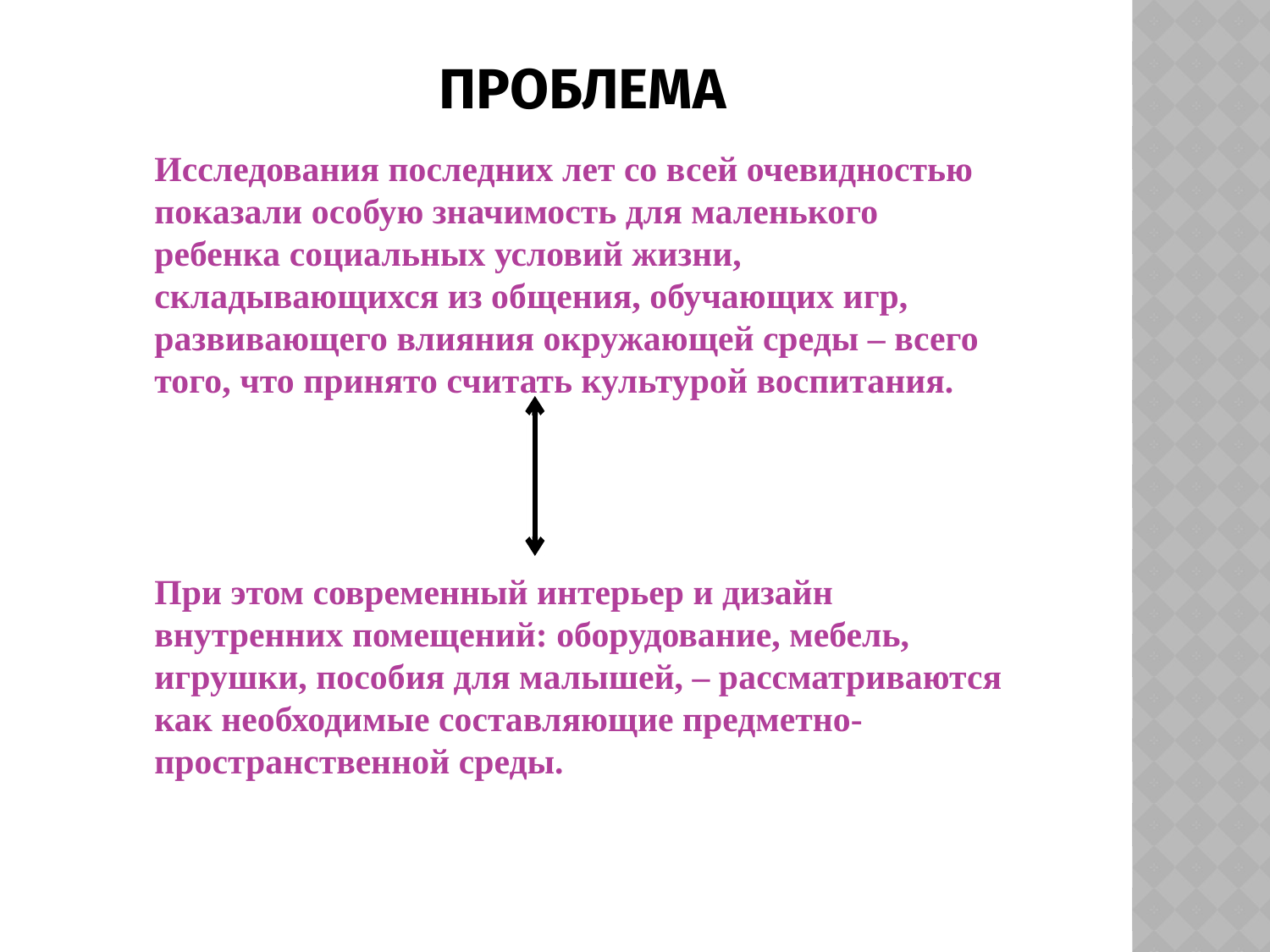

ПРОБЛЕМА
# Исследования последних лет со всей очевидностью показали особую значимость для маленького ребенка социальных условий жизни, складывающихся из общения, обучающих игр, развивающего влияния окружающей среды – всего того, что принято считать культурой воспитания. При этом современный интерьер и дизайн внутренних помещений: оборудование, мебель, игрушки, пособия для малышей, – рассматриваются как необходимые составляющие предметно-пространственной среды.